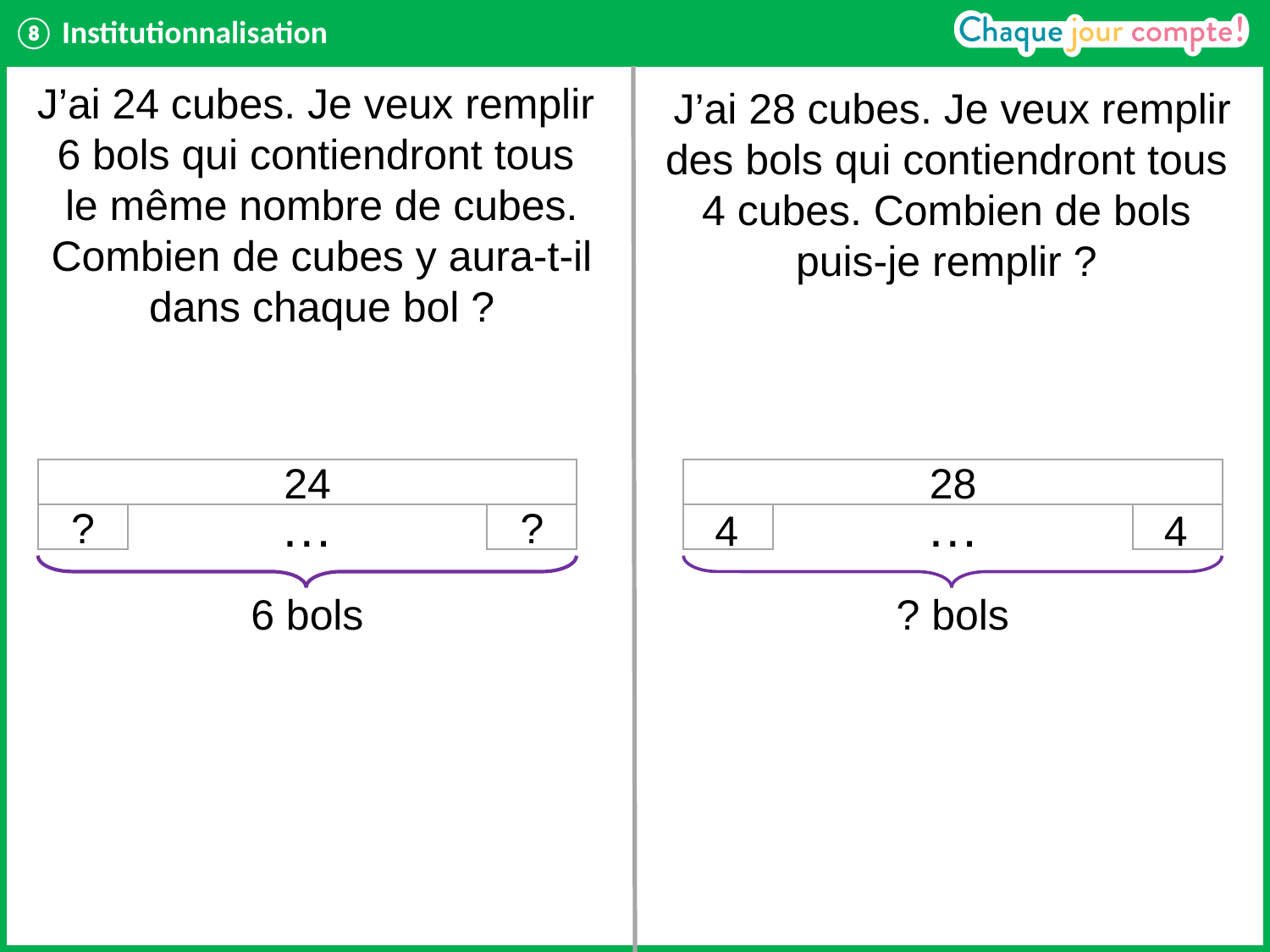

# ⑧ Institutionnalisation
J’ai 28 cubes. Je veux remplir des bols qui contiendront tous
4 cubes. Combien de bols
puis-je remplir ?
J’ai 24 cubes. Je veux remplir
6 bols qui contiendront tous
le même nombre de cubes. Combien de cubes y aura-t-il
dans chaque bol ?

24
…
?
?
6 bols

28
4
? bols
…
4